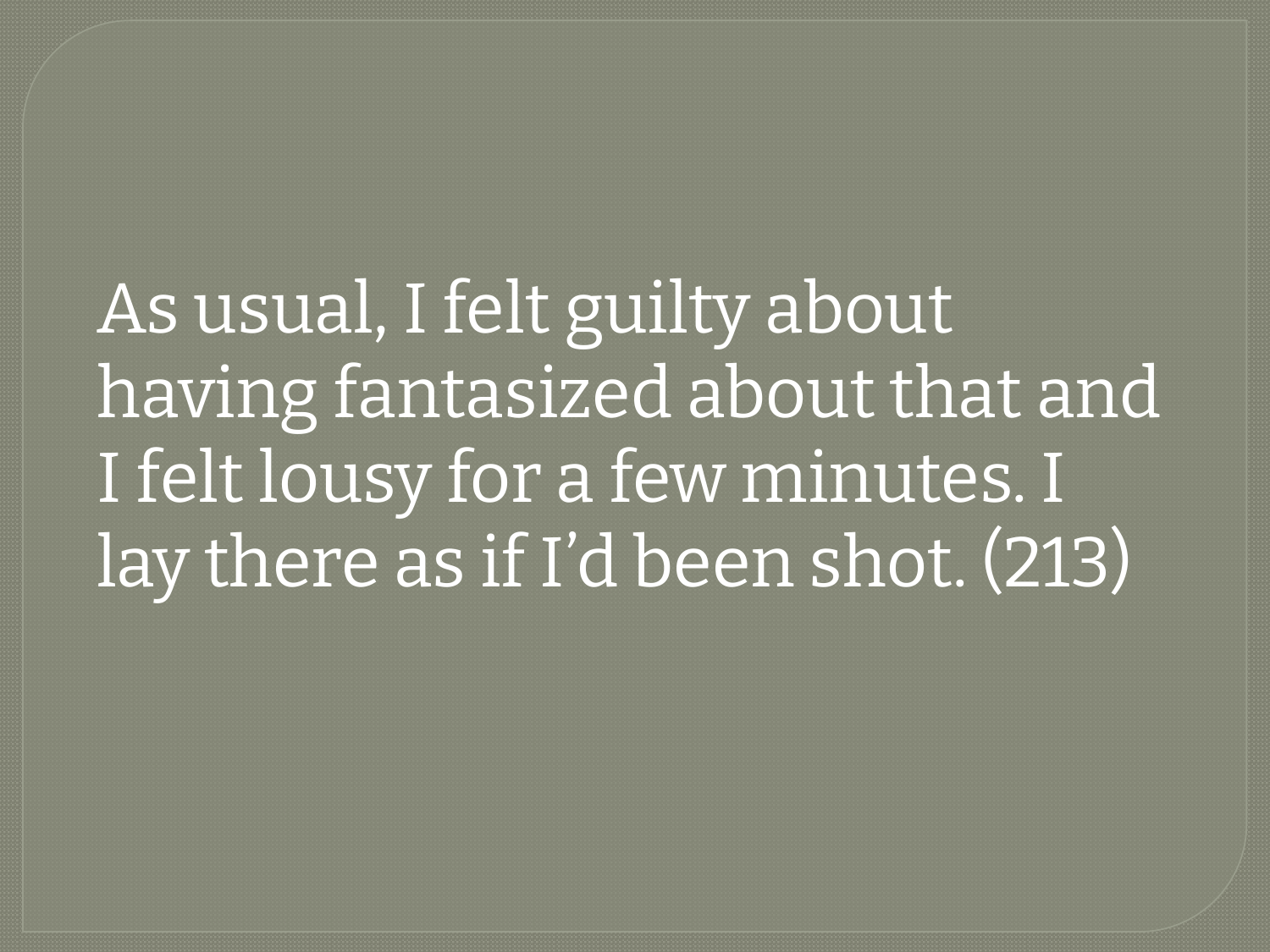

As usual, I felt guilty about having fantasized about that and I felt lousy for a few minutes. I lay there as if I’d been shot. (213)